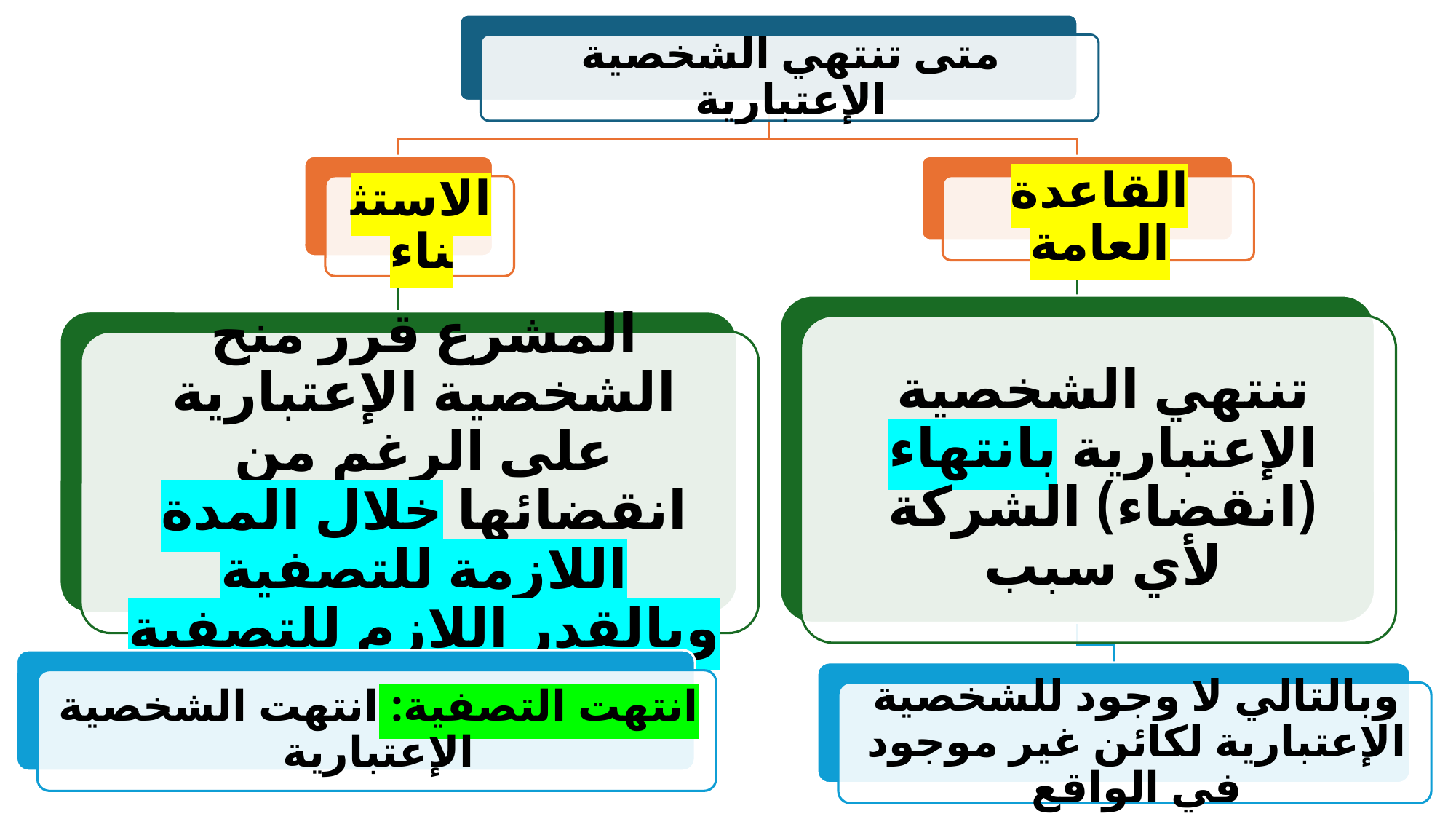

متى تنتهي الشخصية الإعتبارية
الاستثناء
المشرع قرر منح الشخصية الإعتبارية على الرغم من انقضائها خلال المدة اللازمة للتصفية وبالقدر اللازم للتصفية
انتهت التصفية: انتهت الشخصية الإعتبارية
القاعدة العامة
تنتهي الشخصية الإعتبارية بانتهاء (انقضاء) الشركة لأي سبب
وبالتالي لا وجود للشخصية الإعتبارية لكائن غير موجود في الواقع